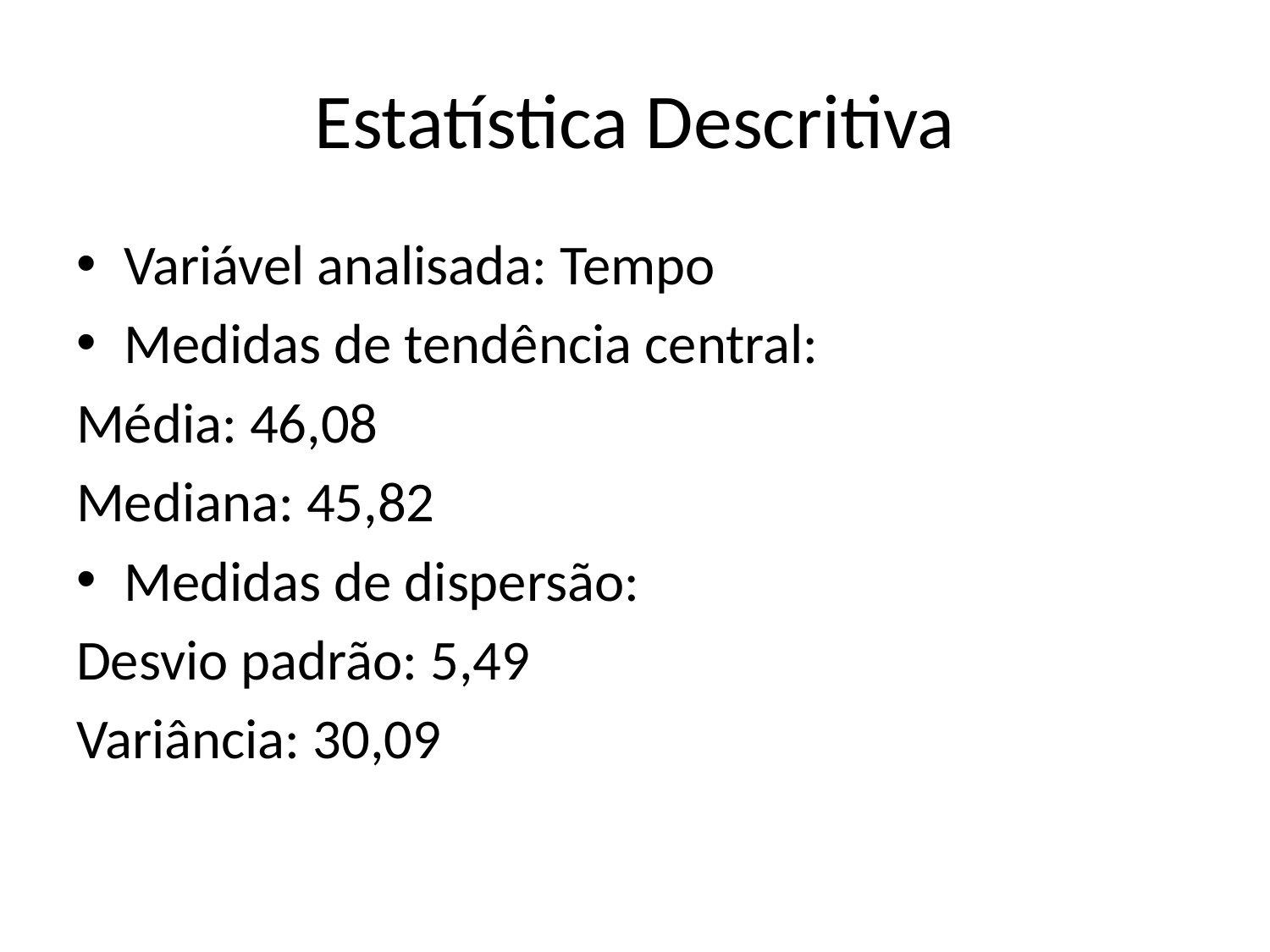

# Estatística Descritiva
Variável analisada: Tempo
Medidas de tendência central:
Média: 46,08
Mediana: 45,82
Medidas de dispersão:
Desvio padrão: 5,49
Variância: 30,09